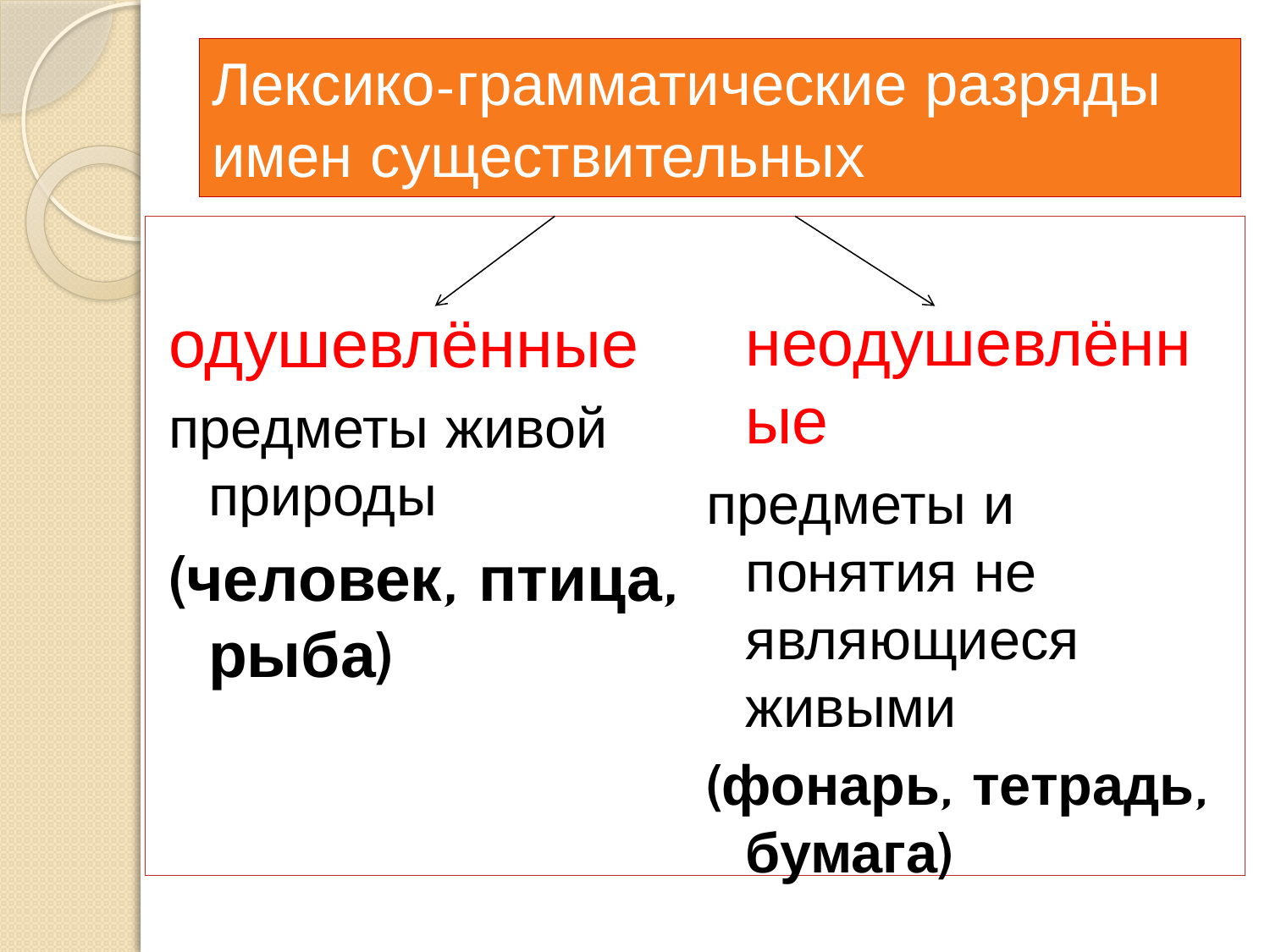

# Лексико-грамматические разряды имен существительных

одушевлённые
предметы живой природы
(человек, птица, рыба)

  неодушевлённые
предметы и понятия не являющиеся живыми
(фонарь, тетрадь, бумага)